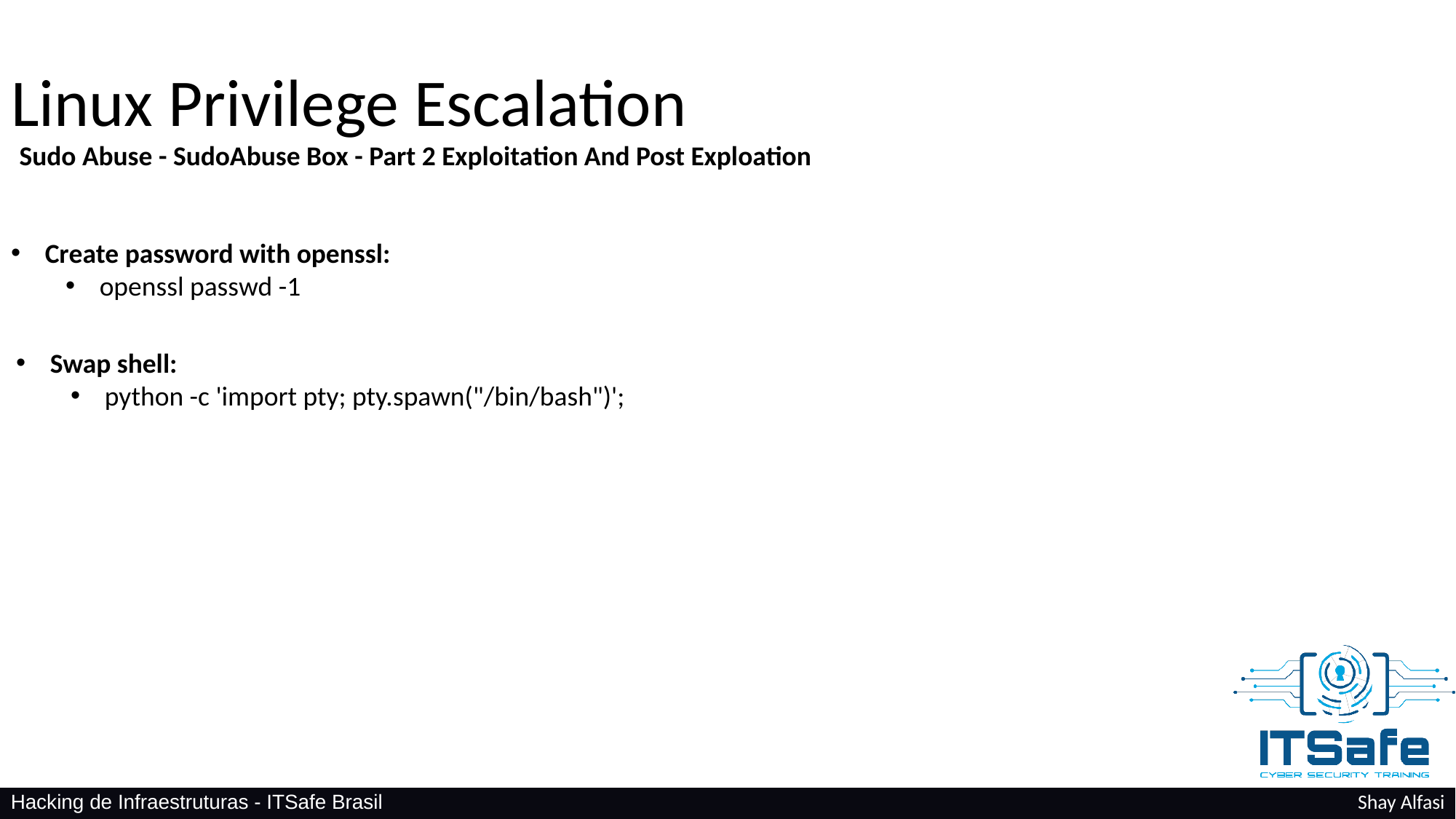

Linux Privilege Escalation
Sudo Abuse - SudoAbuse Box - Part 2 Exploitation And Post Exploation
Create password with openssl:
openssl passwd -1
Swap shell:
python -c 'import pty; pty.spawn("/bin/bash")';